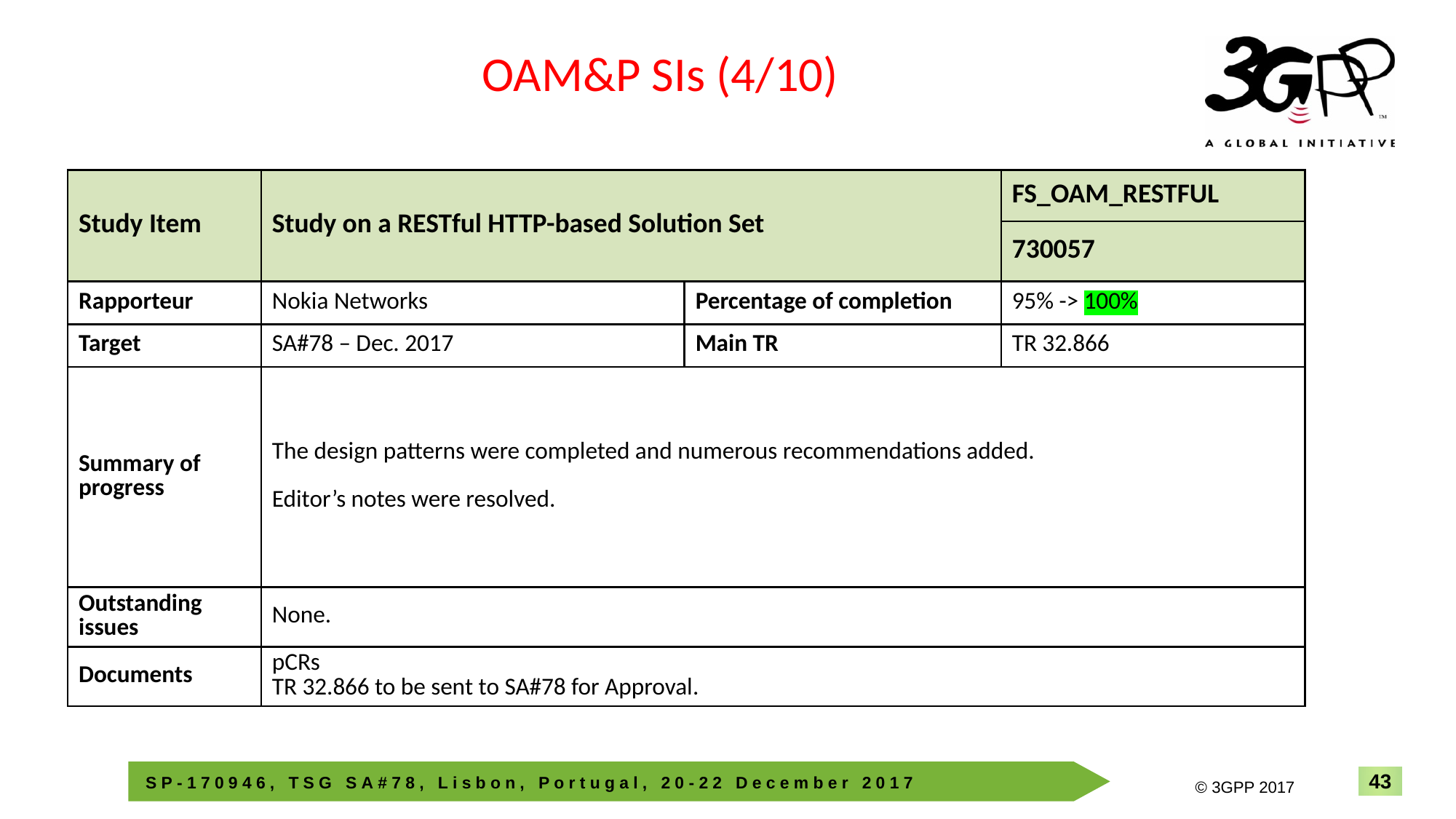

OAM&P SIs (4/10)
| Study Item | Study on a RESTful HTTP-based Solution Set |  | FS\_OAM\_RESTFUL |
| --- | --- | --- | --- |
|  |  |  | 730057 |
| Rapporteur | Nokia Networks | Percentage of completion | 95% -> 100% |
| Target | SA#78 – Dec. 2017 | Main TR | TR 32.866 |
| Summary of progress | The design patterns were completed and numerous recommendations added. Editor’s notes were resolved. |  |  |
| Outstanding issues | None. |  |  |
| Documents | pCRs TR 32.866 to be sent to SA#78 for Approval. |  |  |